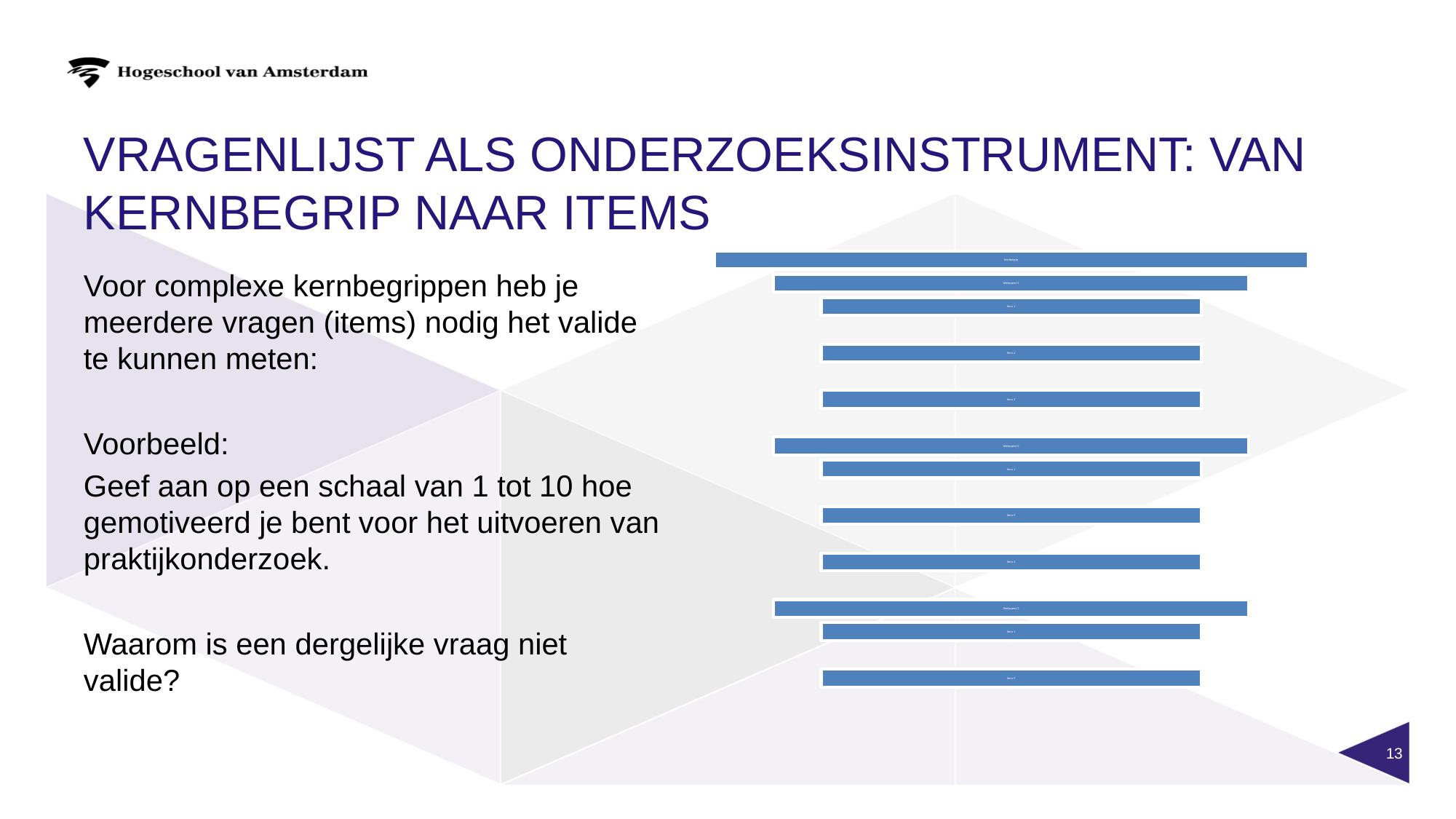

# Vragenlijst als onderzoeksinstrument: van kernbegrip naar items
Kernbegrip
Deelaspect 1
Deelaspect 2
Deelaspect 3
Item 1
Item 2
Item 3
Item 1
Item 2
Item 3
Item 1
Item 2
Voor complexe kernbegrippen heb je meerdere vragen (items) nodig het valide te kunnen meten:

Voorbeeld:
Geef aan op een schaal van 1 tot 10 hoe gemotiveerd je bent voor het uitvoeren van praktijkonderzoek.

Waarom is een dergelijke vraag niet valide?

13